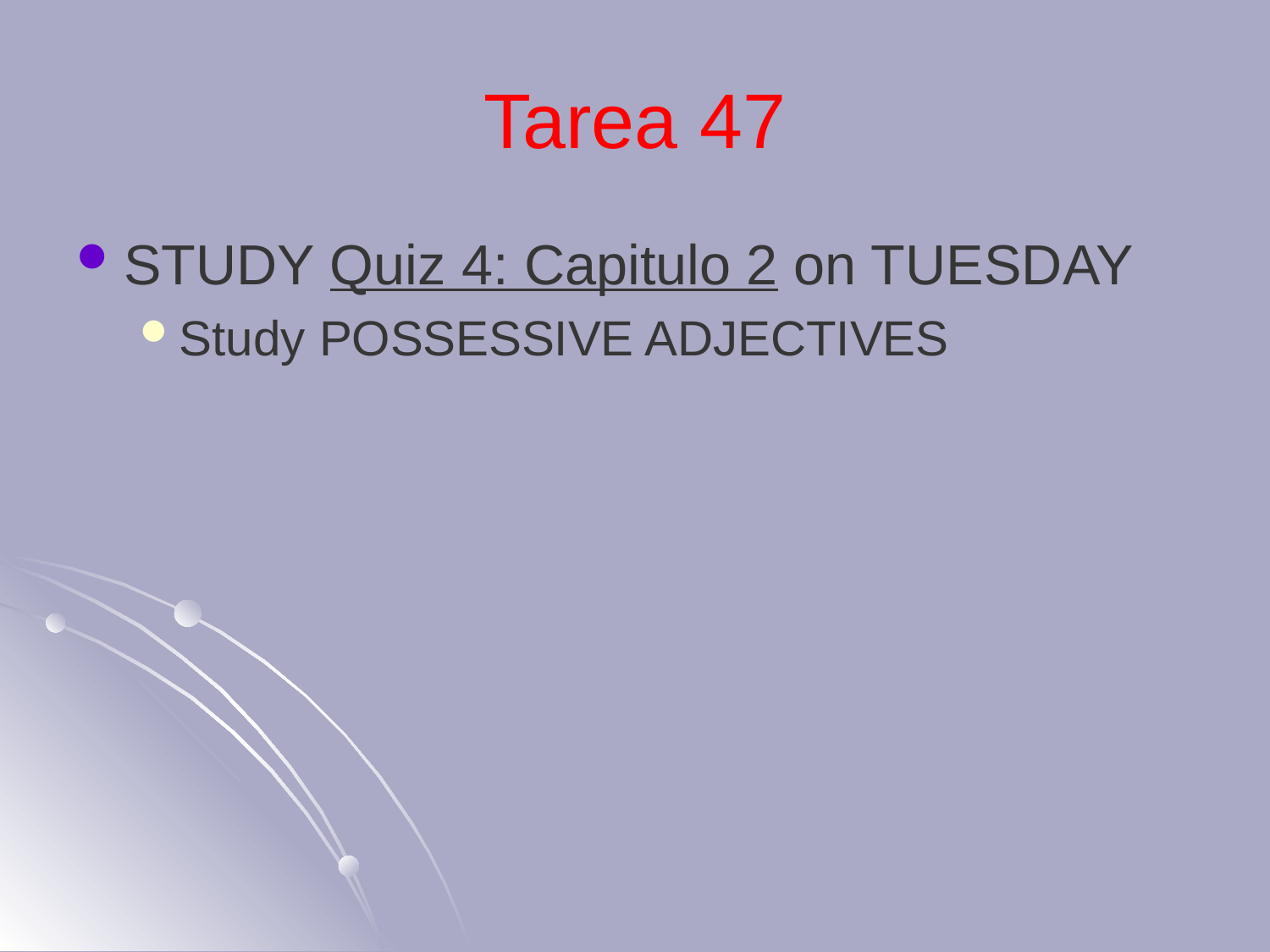

# Tarea 47
STUDY Quiz 4: Capitulo 2 on TUESDAY
Study POSSESSIVE ADJECTIVES